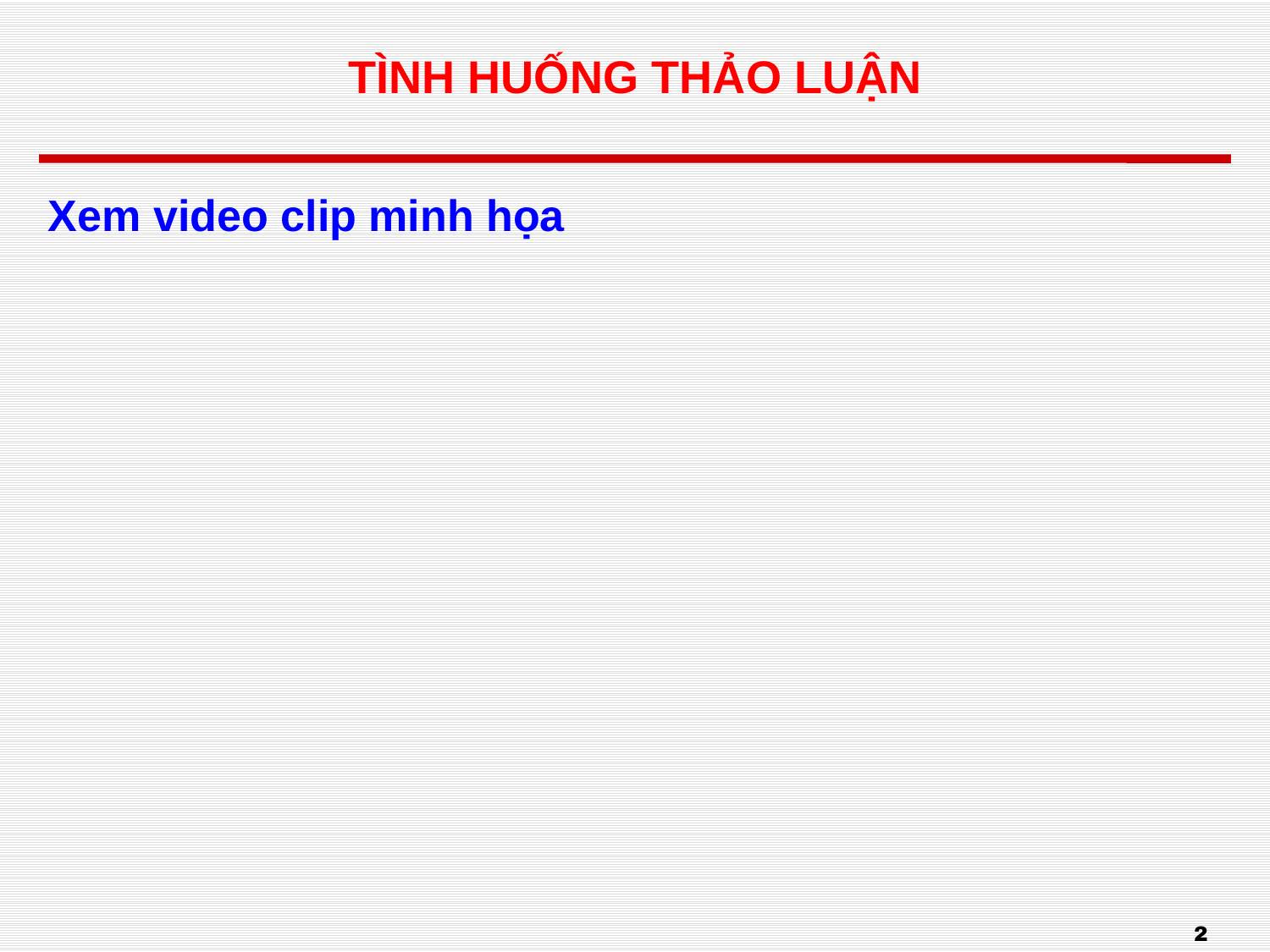

# TÌNH HUỐNG THẢO LUẬN
Xem video clip minh họa